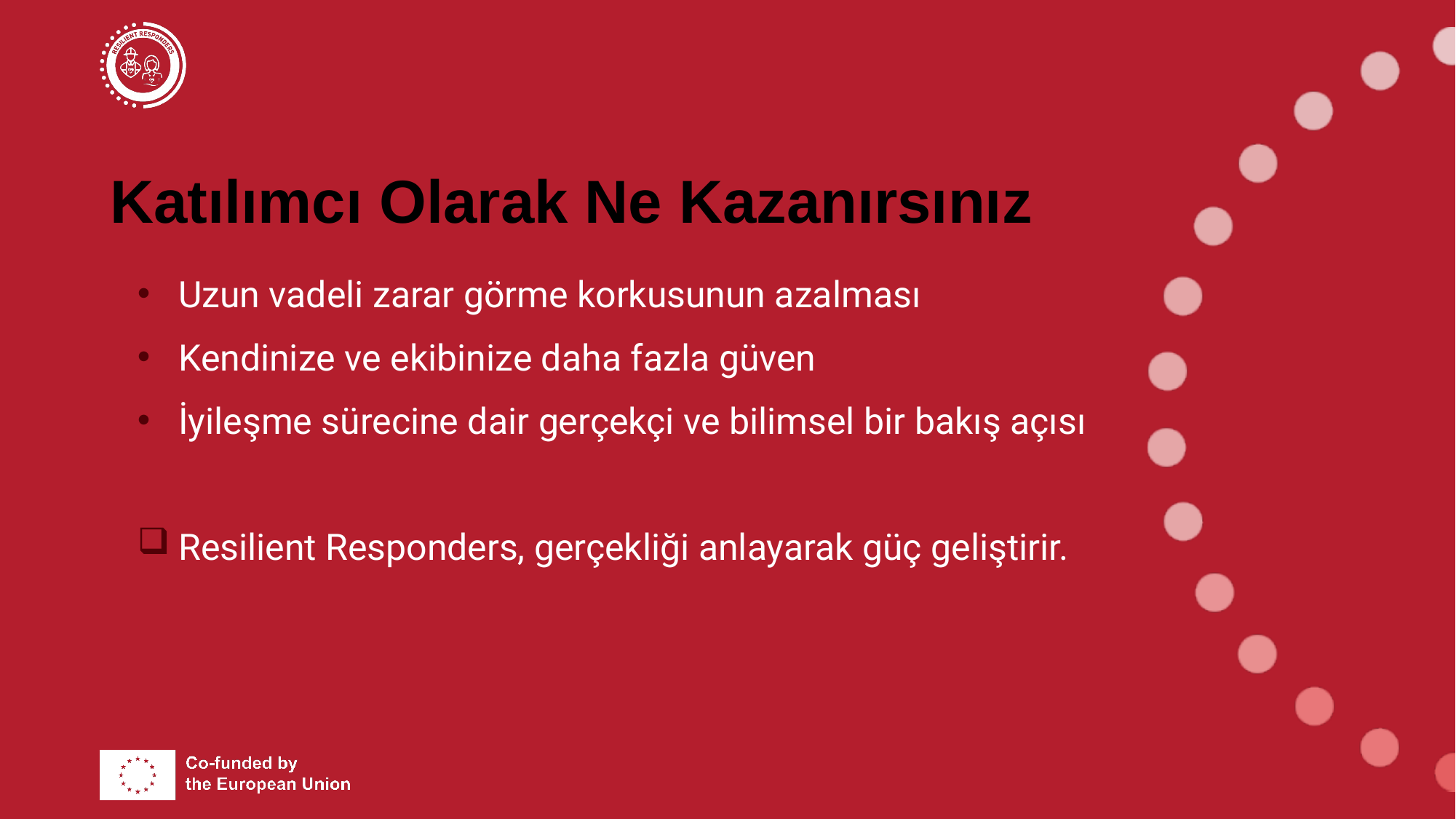

# Katılımcı Olarak Ne Kazanırsınız
Uzun vadeli zarar görme korkusunun azalması
Kendinize ve ekibinize daha fazla güven
İyileşme sürecine dair gerçekçi ve bilimsel bir bakış açısı

Resilient Responders, gerçekliği anlayarak güç geliştirir.